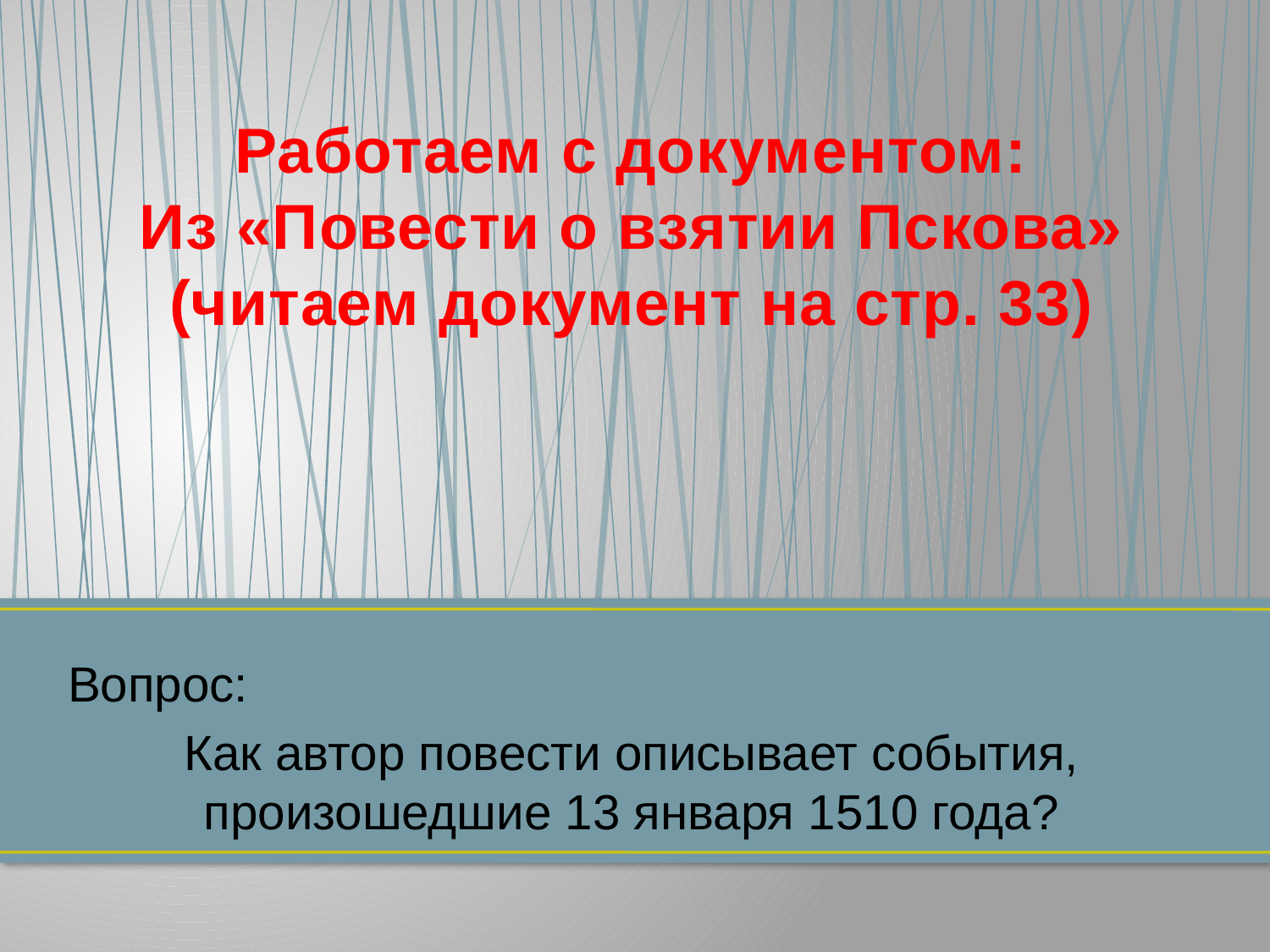

# Работаем с документом: Из «Повести о взятии Пскова» (читаем документ на стр. 33)
Вопрос:
Как автор повести описывает события, произошедшие 13 января 1510 года?